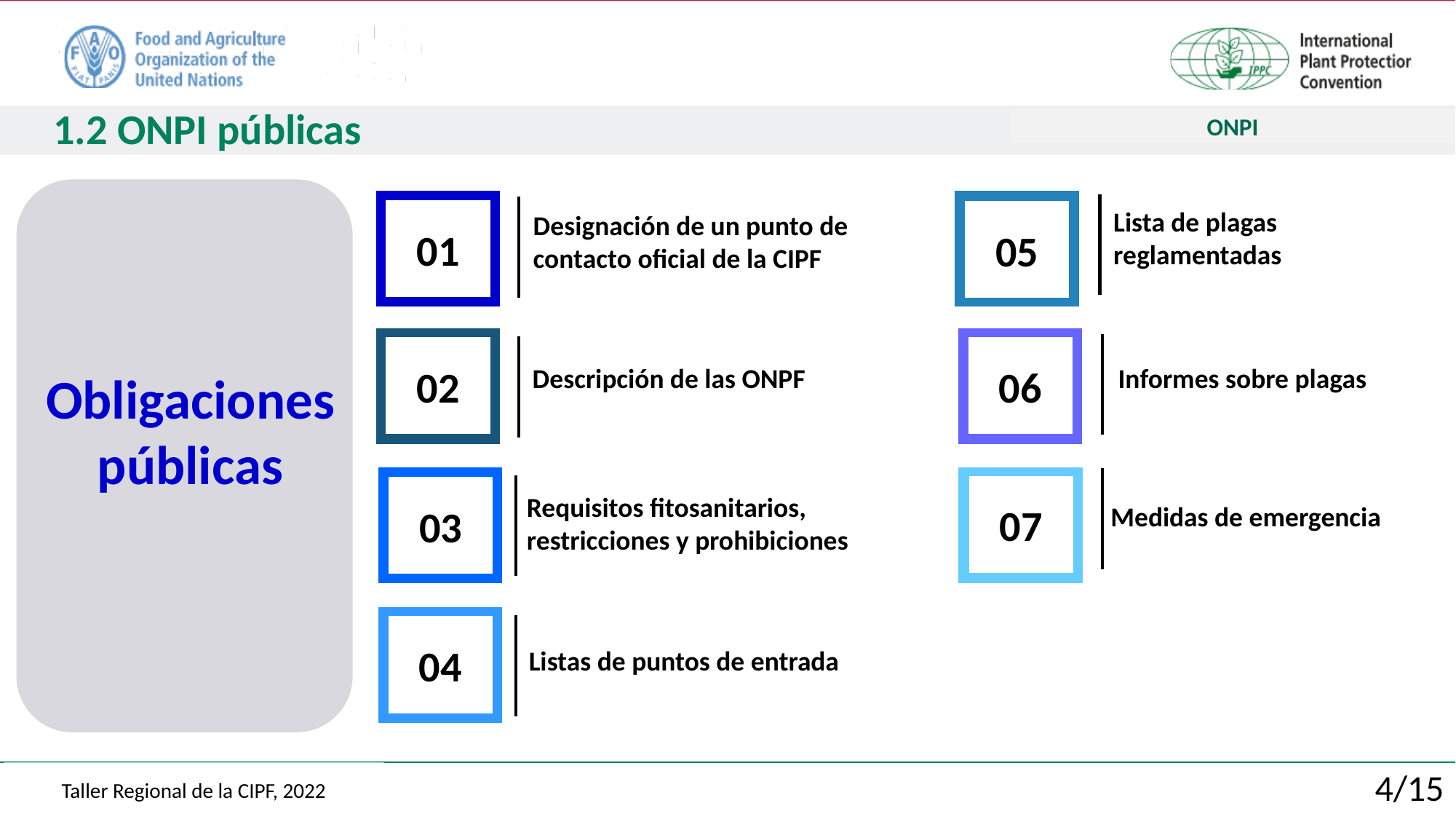

1.2 ONPI públicas
ONPI

01
Lista de plagas reglamentadas
05
Designación de un punto de contacto oficial de la CIPF

02
06
Descripción de las ONPF
Informes sobre plagas
Obligaciones
públicas

07
03
Requisitos fitosanitarios,
restricciones y prohibiciones
Medidas de emergencia

04
Listas de puntos de entrada
Taller Regional de la CIPF, 2022
4/15